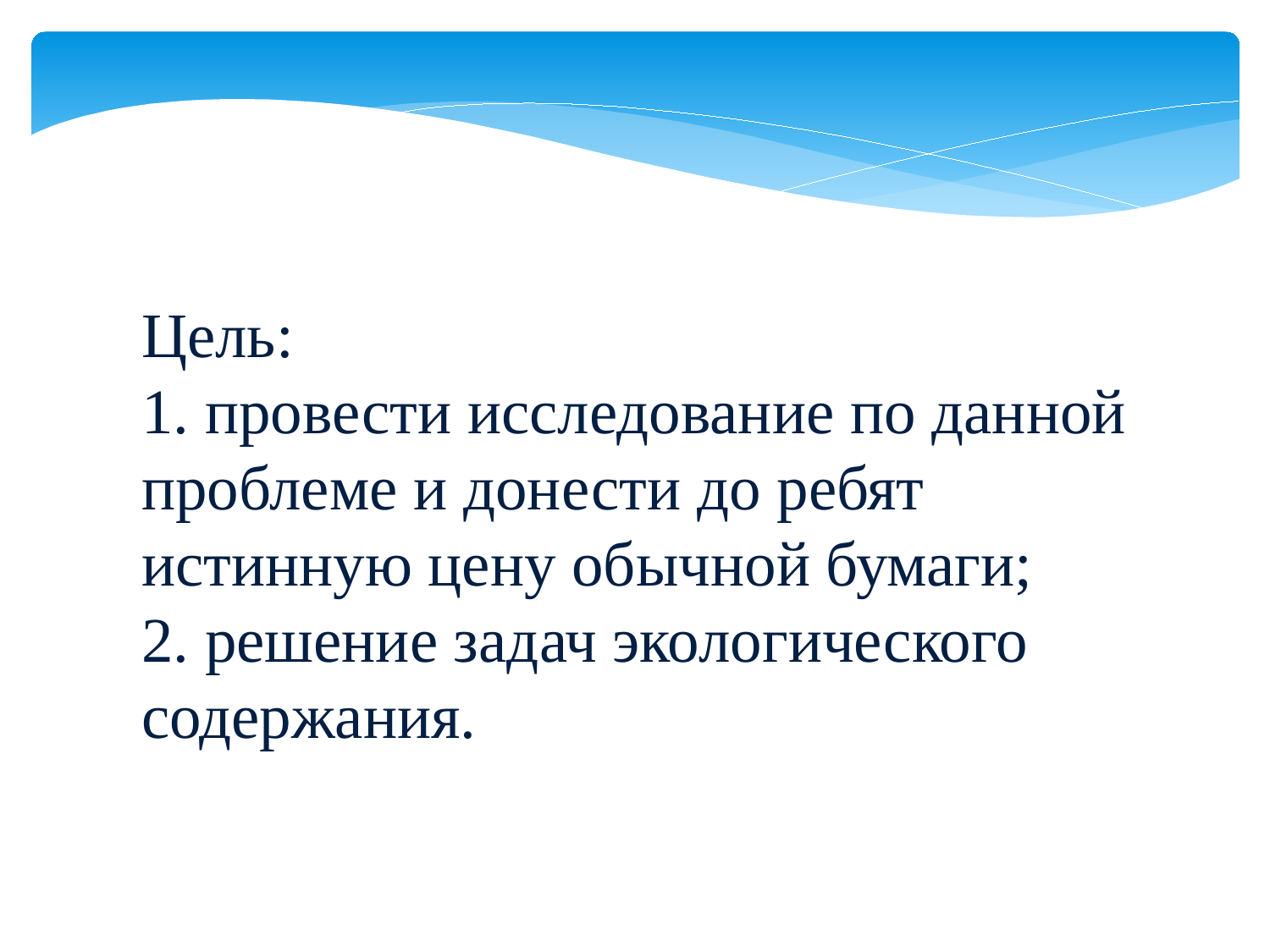

Цель:
1. провести исследование по данной проблеме и донести до ребят истинную цену обычной бумаги;
2. решение задач экологического содержания.